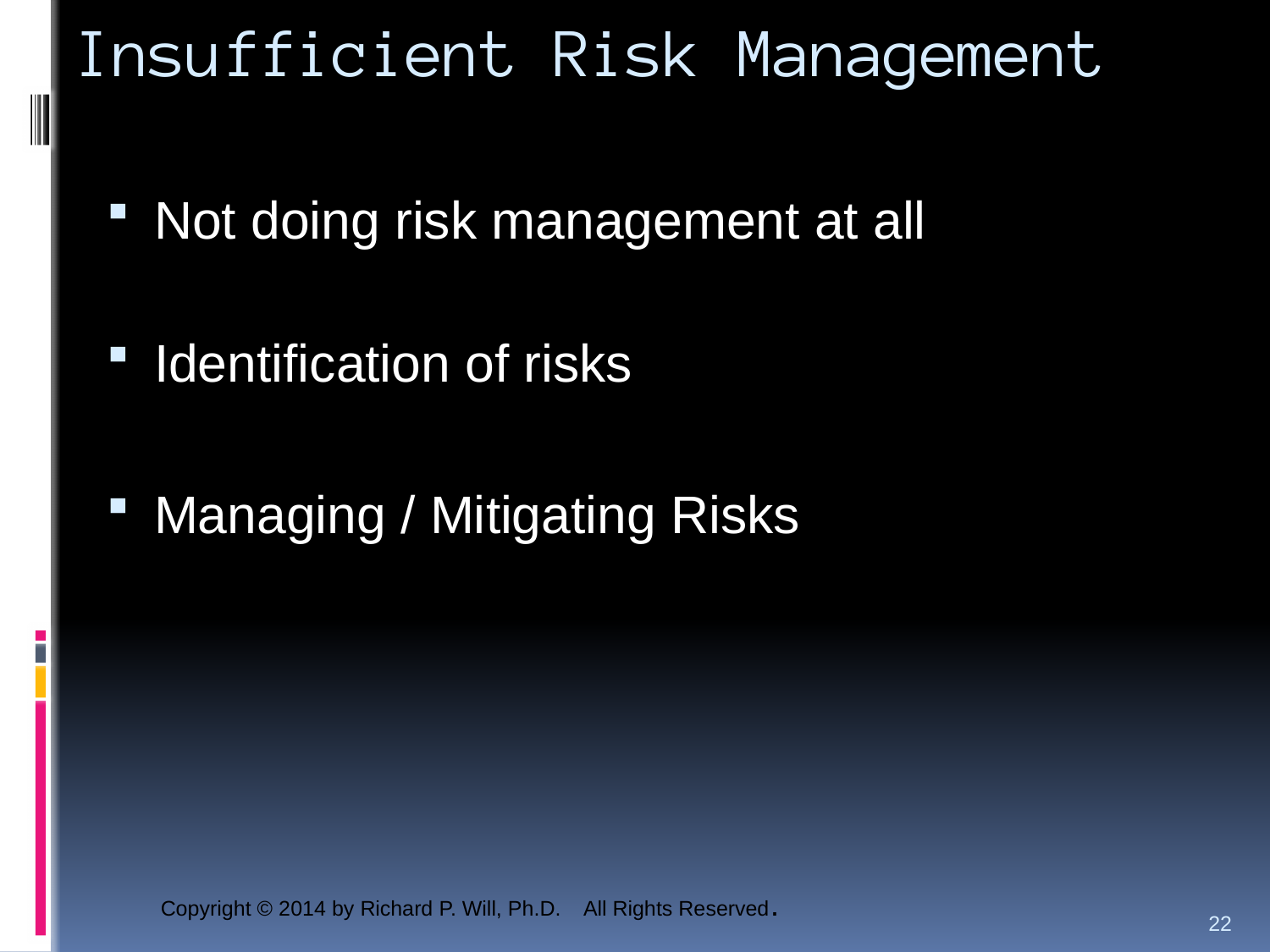

# Insufficient Risk Management

Not doing risk management at all

Identification of risks

Managing / Mitigating Risks

22